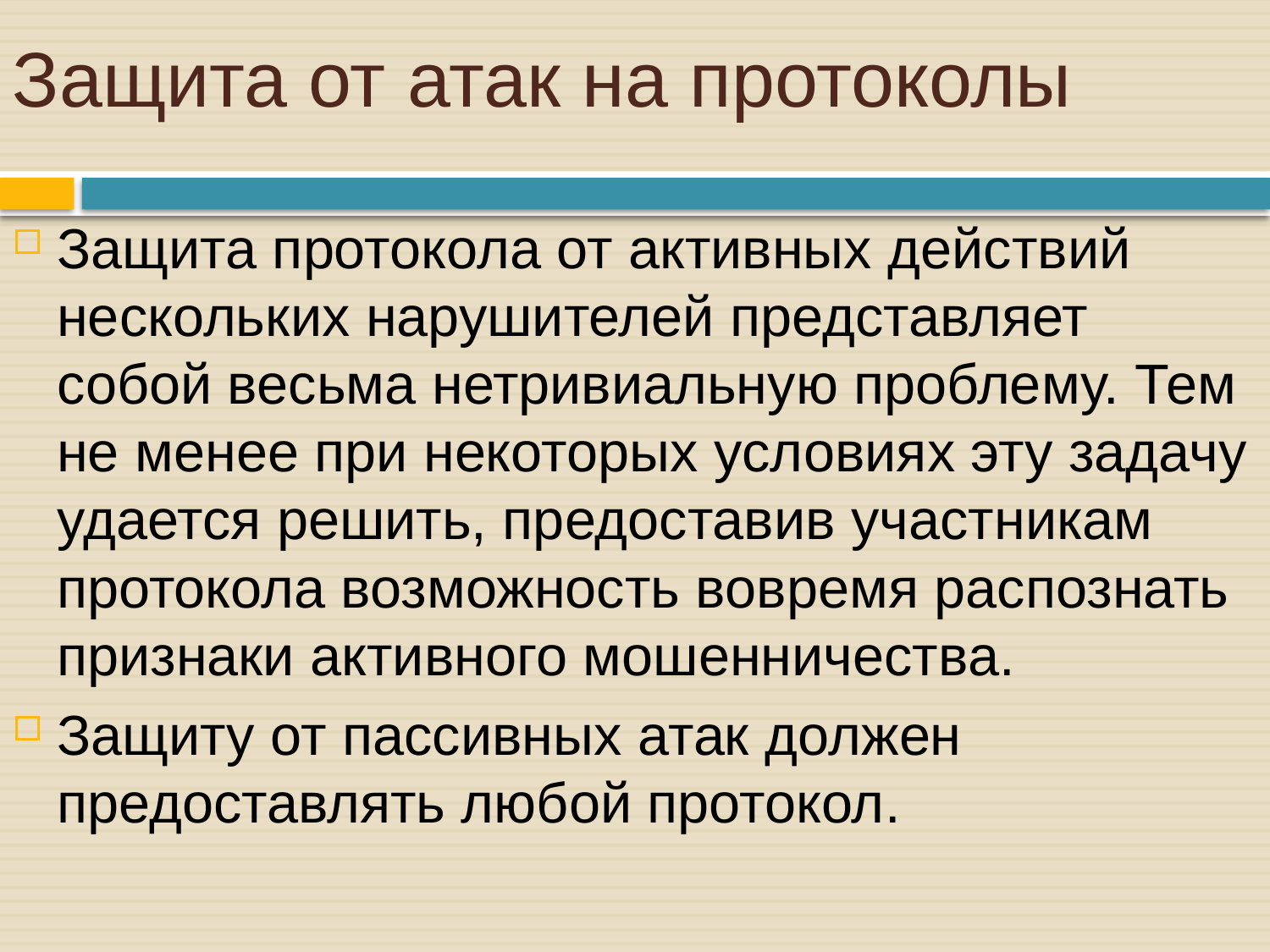

# Защита от атак на протоколы
Защита протокола от активных действий нескольких нарушителей представляет собой весьма нетривиальную проблему. Тем не менее при некоторых условиях эту задачу удается решить, предоставив участникам протокола возможность вовремя распознать признаки активного мошенничества.
Защиту от пассивных атак должен предоставлять любой протокол.